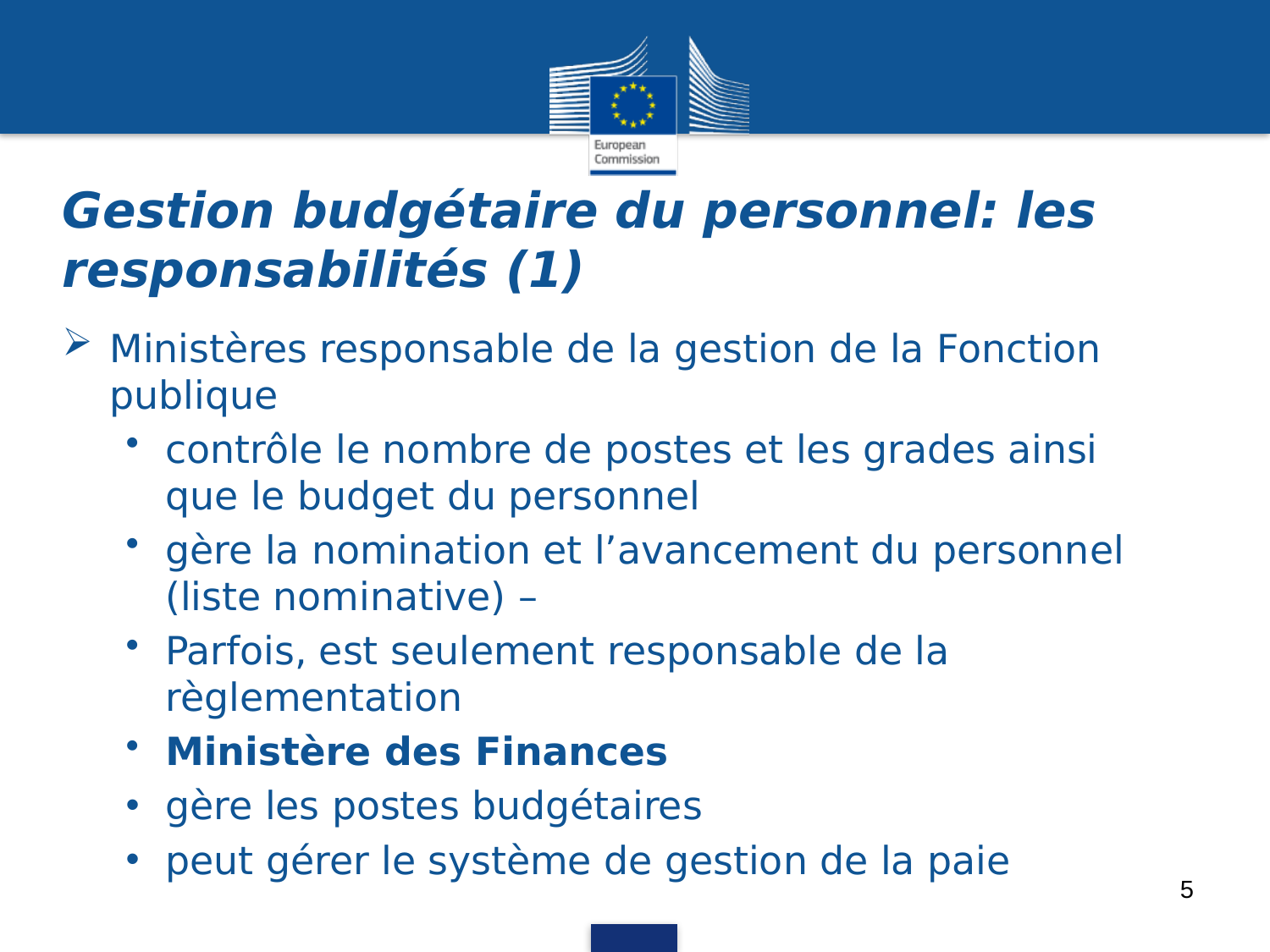

# Gestion budgétaire du personnel: les responsabilités (1)
Ministères responsable de la gestion de la Fonction publique
contrôle le nombre de postes et les grades ainsi que le budget du personnel
gère la nomination et l’avancement du personnel (liste nominative) –
Parfois, est seulement responsable de la règlementation
Ministère des Finances
gère les postes budgétaires
peut gérer le système de gestion de la paie

5